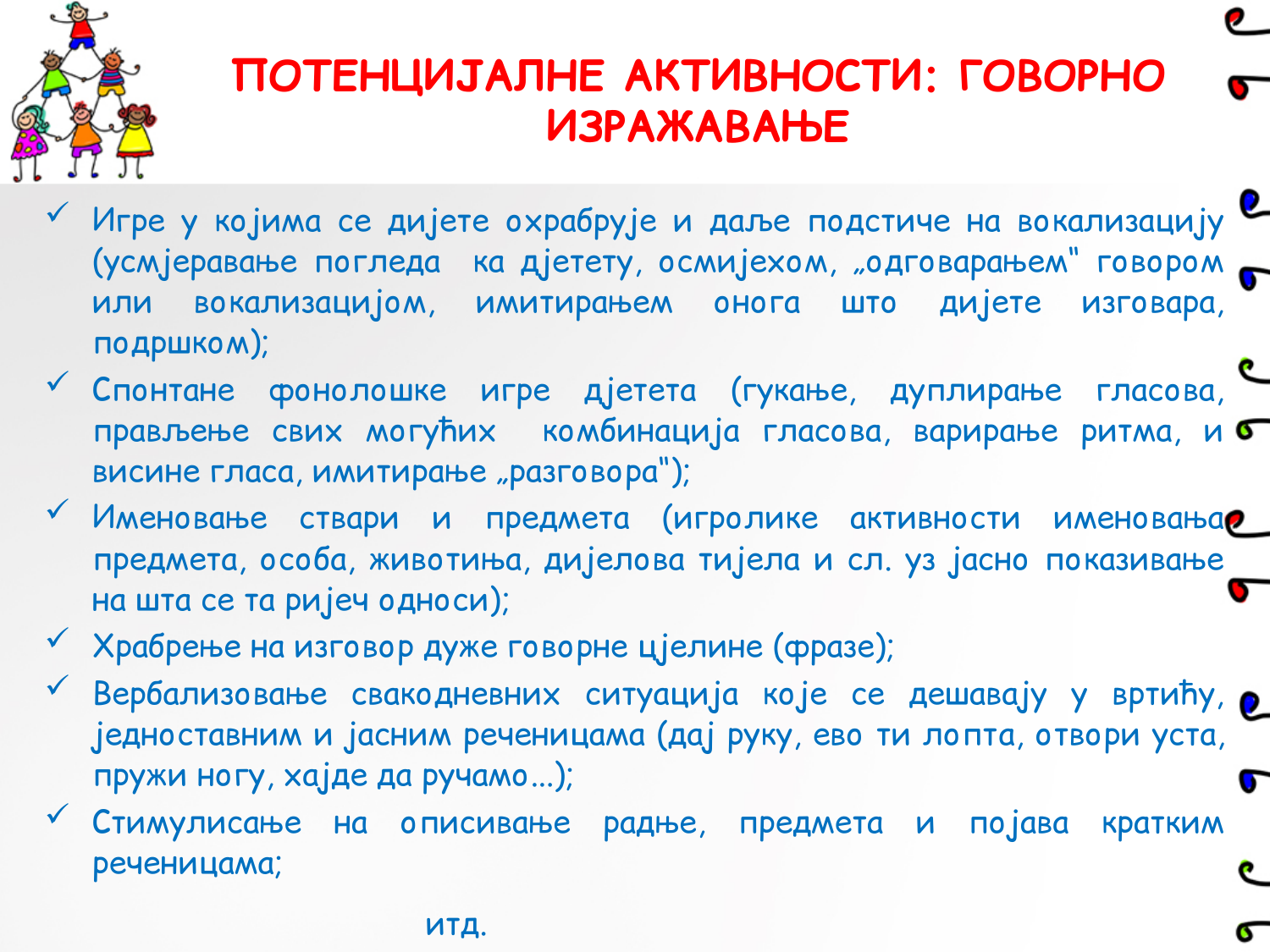

# ПОТЕНЦИЈАЛНЕ АКТИВНОСТИ: ГОВОРНО ИЗРАЖАВАЊЕ
Игре у којима се дијете охрабрује и даље подстиче на вокализацију (усмјеравање погледа  ка дјетету, осмијехом, „одговарањем“ говором или вокализацијом, имитирањем онога што дијете изговара, подршком);
Спонтане фонолошке игре дјетета (гукање, дуплирање гласова, прављење свих могућих  комбинација гласова, варирање ритма, и висине гласа, имитирање „разговора“);
Именовање ствари и предмета (игролике активности именовања предмета, особа, животиња, дијелова тијела и сл. уз јасно показивање на шта се та ријеч односи);
Храбрење на изговор дуже говорне цјелине (фразе);
Вербализовање свакодневних ситуација које се дешавају у вртићу, једноставним и јасним реченицама (дај руку, ево ти лоптa, отвори уста, пружи ногу, хајде да ручамо...);
Стимулисање на описивање радње, предмета и појава кратким реченицама;
			итд.